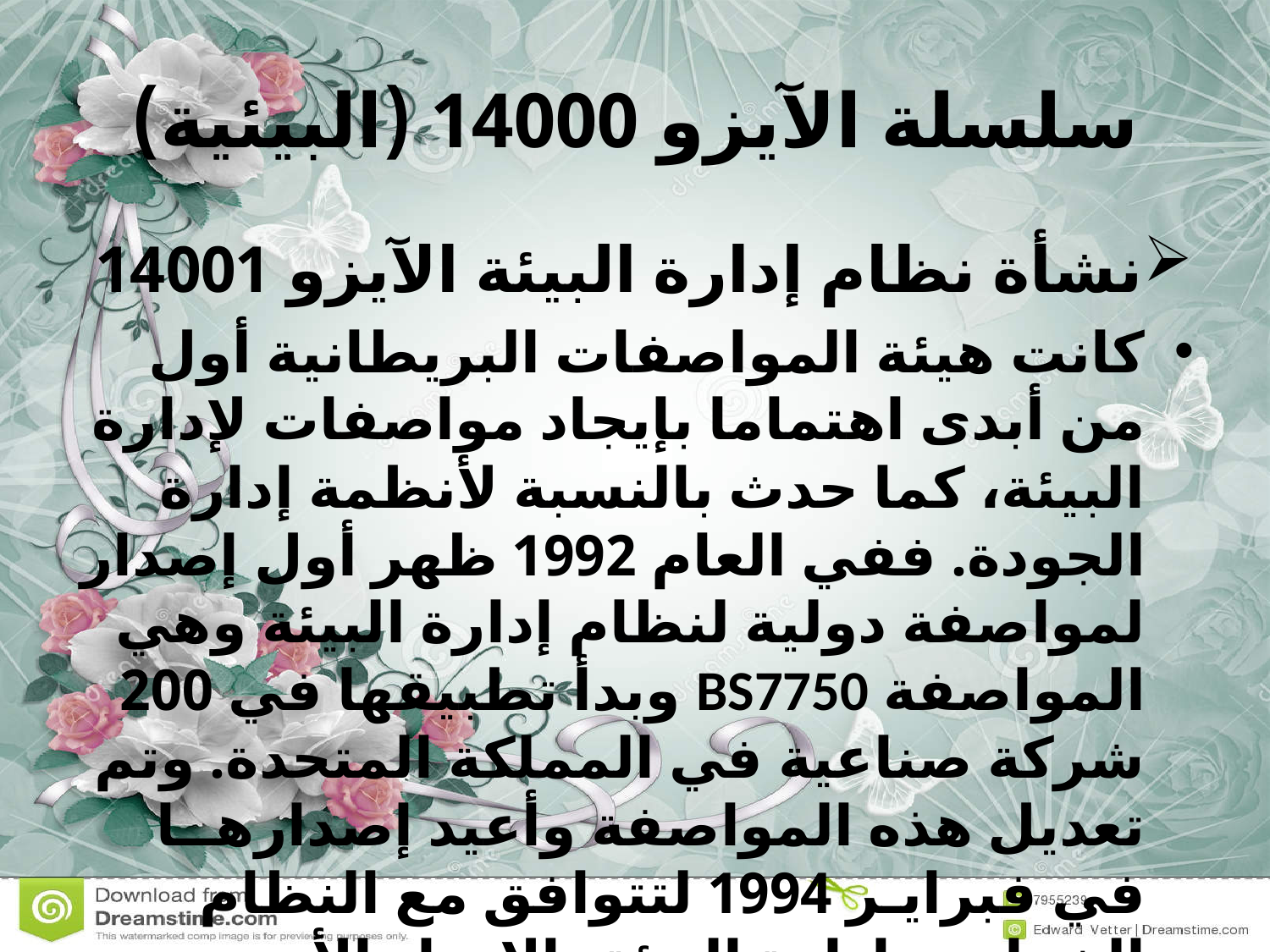

# سلسلة الآيزو 14000 (البيئية)
نشأة نظام إدارة البيئة الآيزو 14001
كانت هيئة المواصفات البريطانية أول من أبدى اهتماما بإيجاد مواصفات لإدارة البيئة، كما حدث بالنسبة لأنظمة إدارة الجودة. ففي العام 1992 ظهر أول إصدار لمواصفة دولية لنظام إدارة البيئة وهي المواصفة BS7750 وبدأ تطبيقها في 200 شركة صناعية في المملكة المتحدة. وتم تعديل هذه المواصفة وأعيد إصدارهــا في فبرايـر 1994 لتتوافق مع النظام الخــاص بإدارة البيئة بالاتحاد الأوروبي